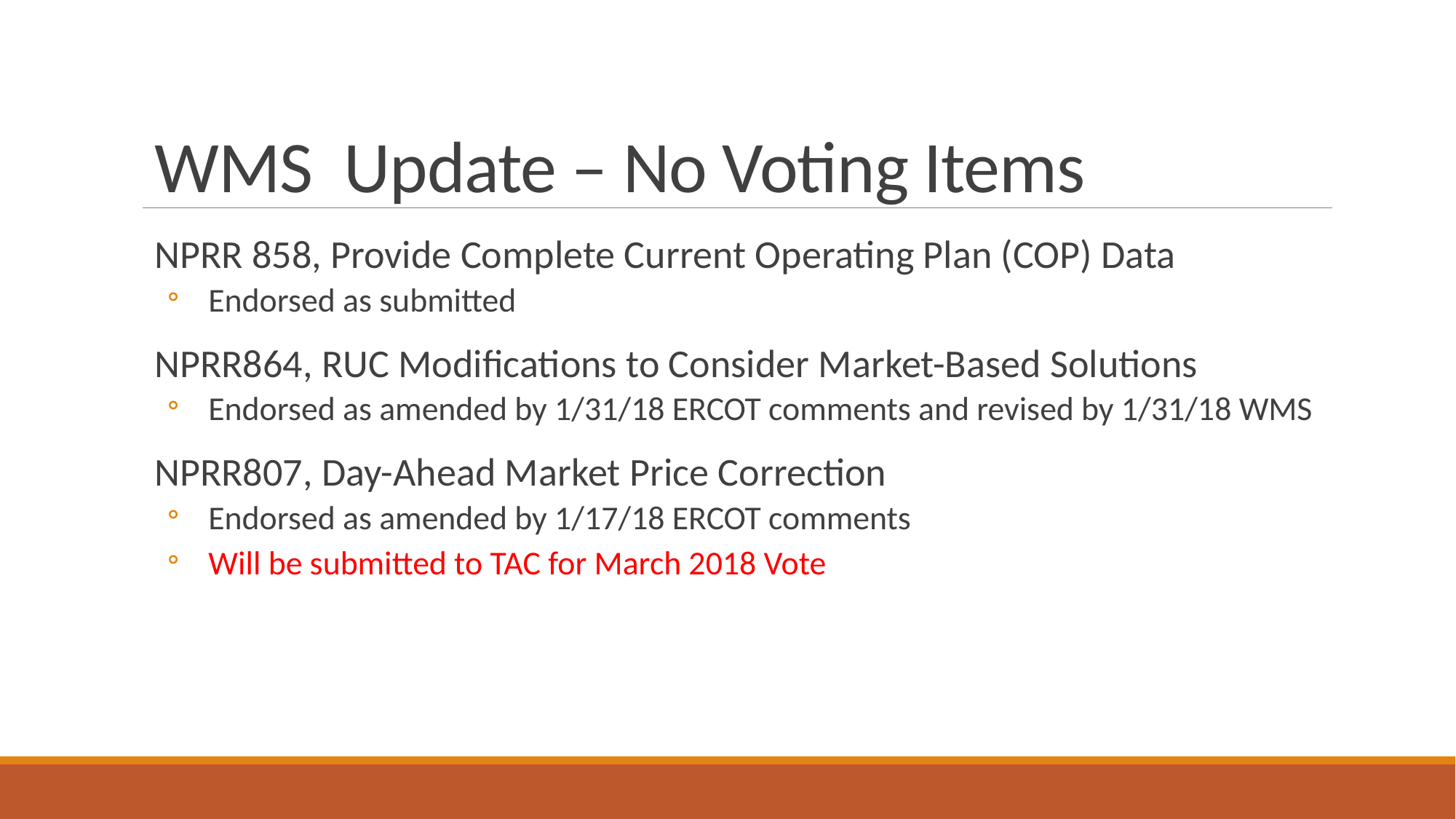

# WMS  Update – No Voting Items
NPRR 858, Provide Complete Current Operating Plan (COP) Data
Endorsed as submitted
NPRR864, RUC Modifications to Consider Market-Based Solutions
Endorsed as amended by 1/31/18 ERCOT comments and revised by 1/31/18 WMS
NPRR807, Day-Ahead Market Price Correction
Endorsed as amended by 1/17/18 ERCOT comments
Will be submitted to TAC for March 2018 Vote